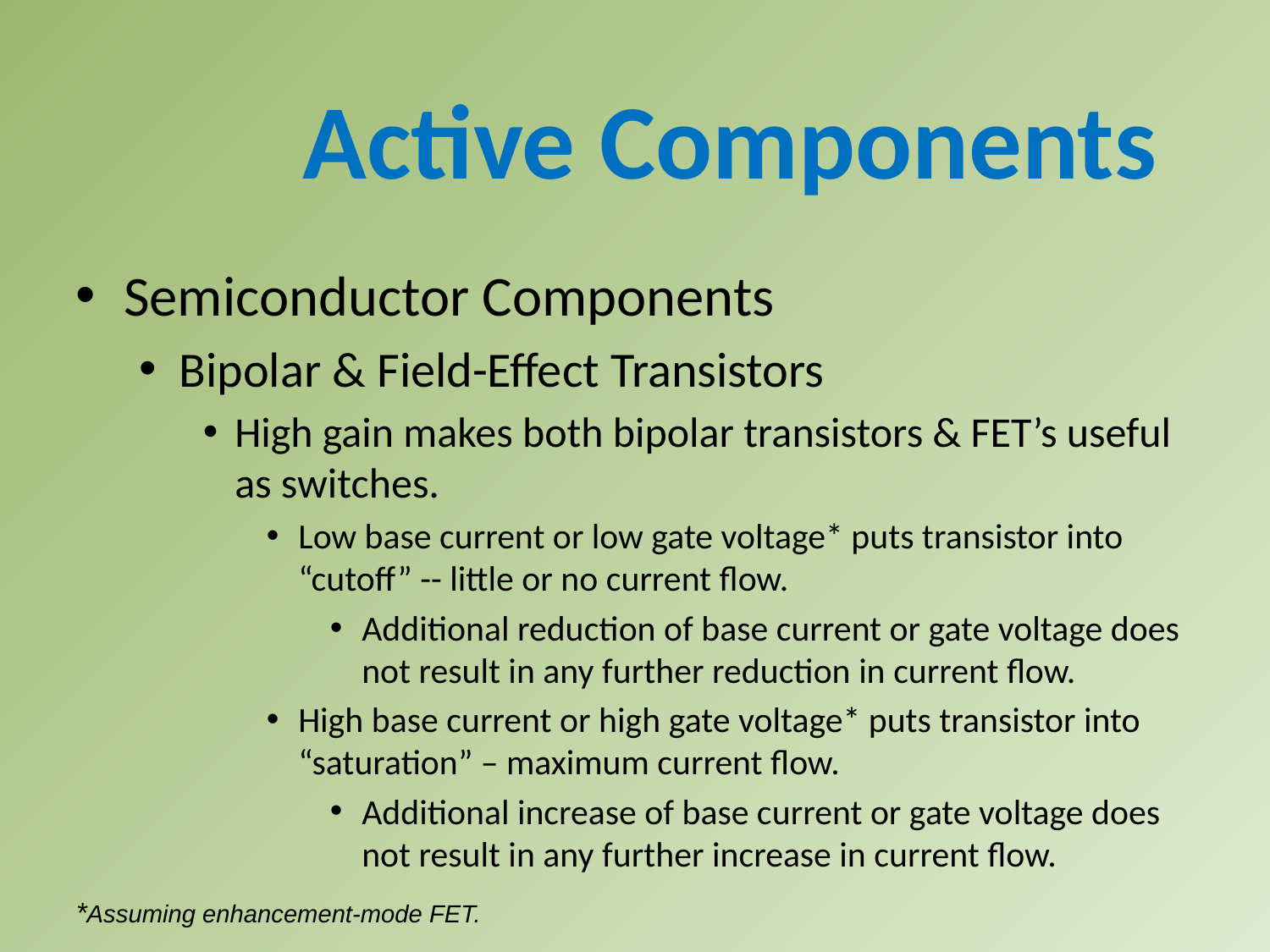

Active Components
Semiconductor Components
Bipolar & Field-Effect Transistors
High gain makes both bipolar transistors & FET’s useful as switches.
Low base current or low gate voltage* puts transistor into “cutoff” -- little or no current flow.
Additional reduction of base current or gate voltage does not result in any further reduction in current flow.
High base current or high gate voltage* puts transistor into “saturation” – maximum current flow.
Additional increase of base current or gate voltage does not result in any further increase in current flow.

*Assuming enhancement-mode FET.